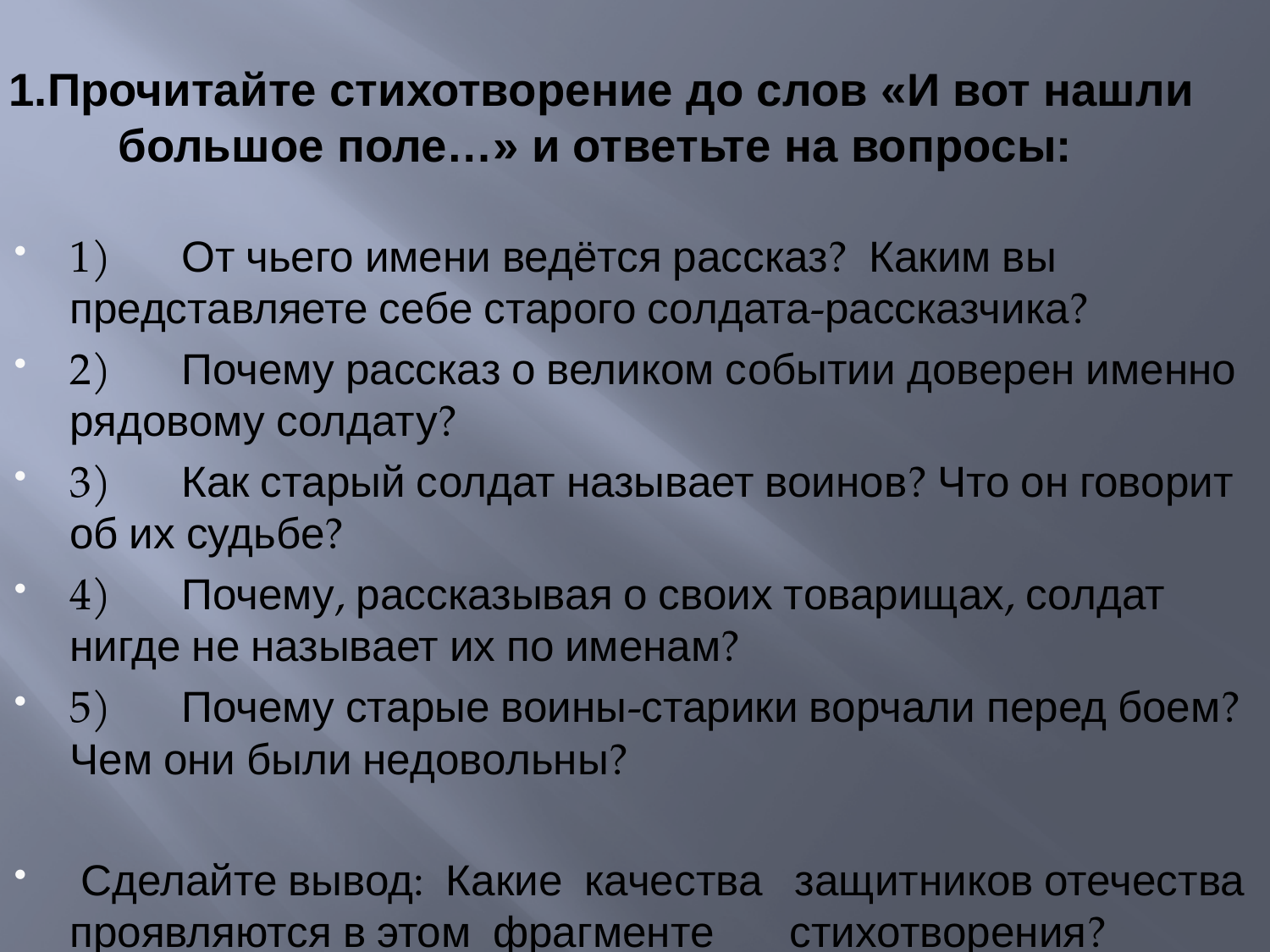

# 1.Прочитайте стихотворение до слов «И вот нашли большое поле…» и ответьте на вопросы:
1)	От чьего имени ведётся рассказ?  Каким вы представляете себе старого солдата-рассказчика?
2)	Почему рассказ о великом событии доверен именно рядовому солдату?
3)	Как старый солдат называет воинов? Что он говорит  об их судьбе?
4)	Почему, рассказывая о своих товарищах, солдат нигде не называет их по именам?
5)	Почему старые воины-старики ворчали перед боем? Чем они были недовольны?

 Сделайте вывод:  Какие  качества   защитников отечества  проявляются в этом  фрагменте       стихотворения?